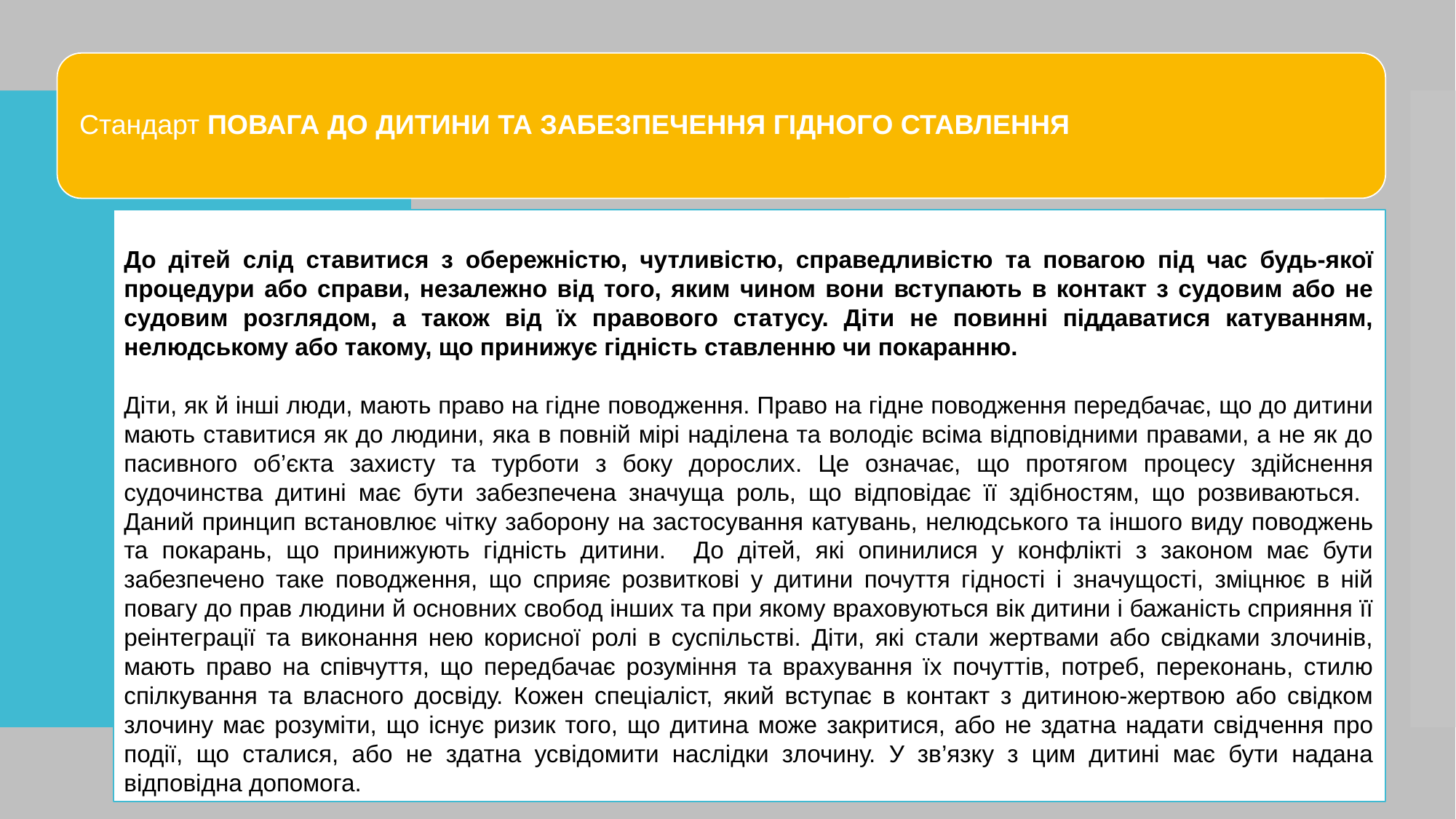

Стандарт ПОВАГА ДО ДИТИНИ ТА ЗАБЕЗПЕЧЕННЯ ГІДНОГО СТАВЛЕННЯ

До дітей слід ставитися з обережністю, чутливістю, справедливістю та повагою під час будь-якої процедури або справи, незалежно від того, яким чином вони вступають в контакт з судовим або не судовим розглядом, а також від їх правового статусу. Діти не повинні піддаватися катуванням, нелюдському або такому, що принижує гідність ставленню чи покаранню.

Діти, як й інші люди, мають право на гідне поводження. Право на гідне поводження передбачає, що до дитини мають ставитися як до людини, яка в повній мірі наділена та володіє всіма відповідними правами, а не як до пасивного об’єкта захисту та турботи з боку дорослих. Це означає, що протягом процесу здійснення судочинства дитині має бути забезпечена значуща роль, що відповідає її здібностям, що розвиваються.  Даний принцип встановлює чітку заборону на застосування катувань, нелюдського та іншого виду поводжень та покарань, що принижують гідність дитини.  До дітей, які опинилися у конфлікті з законом має бути забезпечено таке поводження, що сприяє розвиткові у дитини почуття гідності і значущості, зміцнює в ній повагу до прав людини й основних свобод інших та при якому враховуються вік дитини і бажаність сприяння її реінтеграції та виконання нею корисної ролі в суспільстві. Діти, які стали жертвами або свідками злочинів, мають право на співчуття, що передбачає розуміння та врахування їх почуттів, потреб, переконань, стилю спілкування та власного досвіду. Кожен спеціаліст, який вступає в контакт з дитиною-жертвою або свідком злочину має розуміти, що існує ризик того, що дитина може закритися, або не здатна надати свідчення про події, що сталися, або не здатна усвідомити наслідки злочину. У зв’язку з цим дитині має бути надана відповідна допомога.